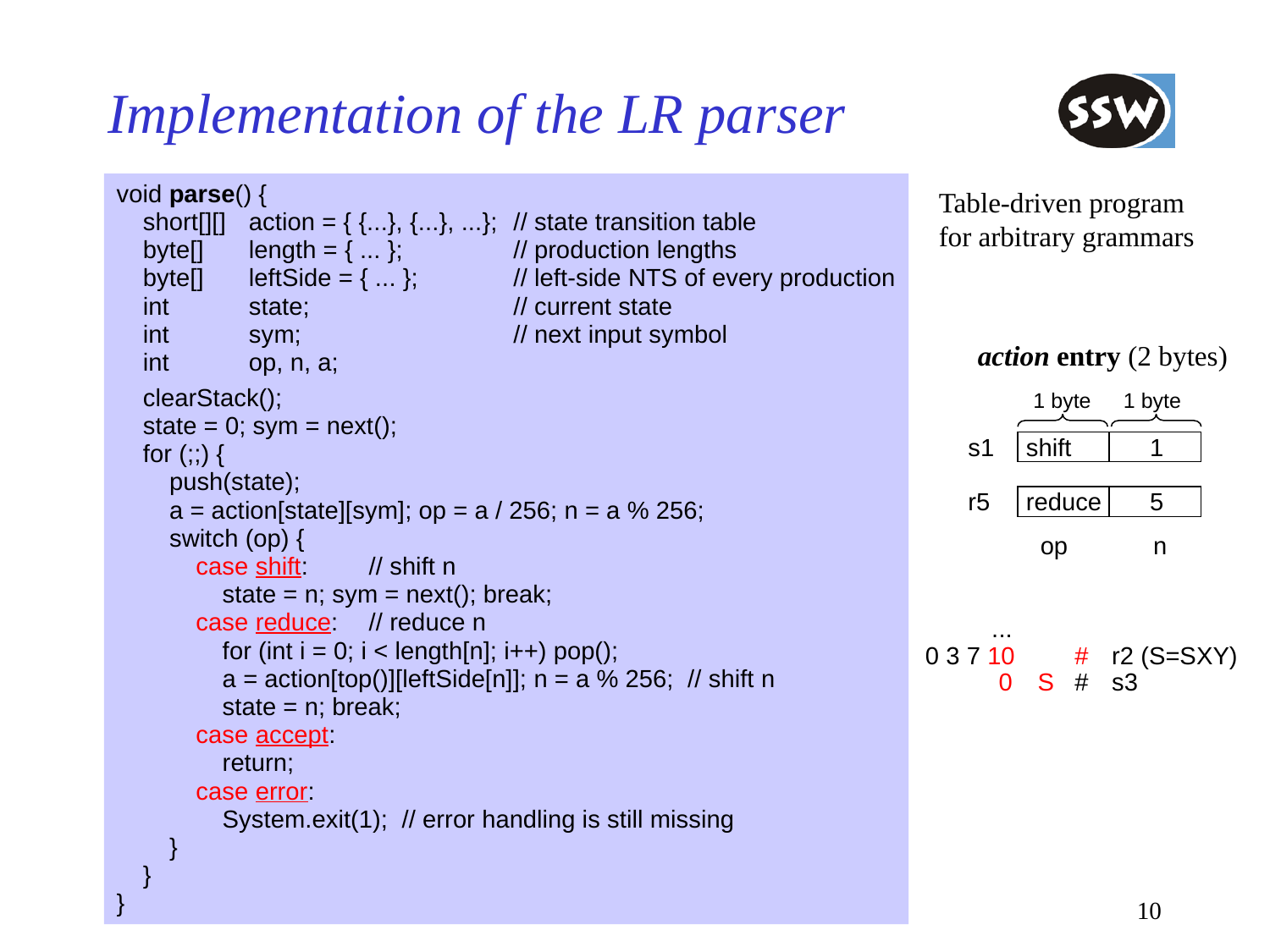

# Implementation of the LR parser
void parse() {
	short[][]	action = { {...}, {...}, ...};	// state transition table
	byte[]		length = { ... };	// production lengths
	byte[]		leftSide = { ... };	// left-side NTS of every production
	int				state;		// current state
	int				sym;		// next input symbol
	int				op, n, a;
	clearStack();
	state = 0; sym = next();
	for (;;) {
		push(state);
		a = action[state][sym]; op = a / 256; n = a % 256;
		switch (op) {
			case shift:	// shift n
				state = n; sym = next(); break;
			case reduce:	// reduce n
				for (int i = 0; i < length[n]; i++) pop();
				a = action[top()][leftSide[n]]; n = a % 256;  // shift n
				state = n; break;
			case accept:
				return;
			case error:
				System.exit(1);  // error handling is still missing
		}
	}
}
Table-driven program
for arbitrary grammars
action entry (2 bytes)

1 byte
1 byte
s1
shift
1

r5
reduce
5

op
n
	...
0 3 7 10		#	r2 (S=SXY)
	0	S	#	s3
10